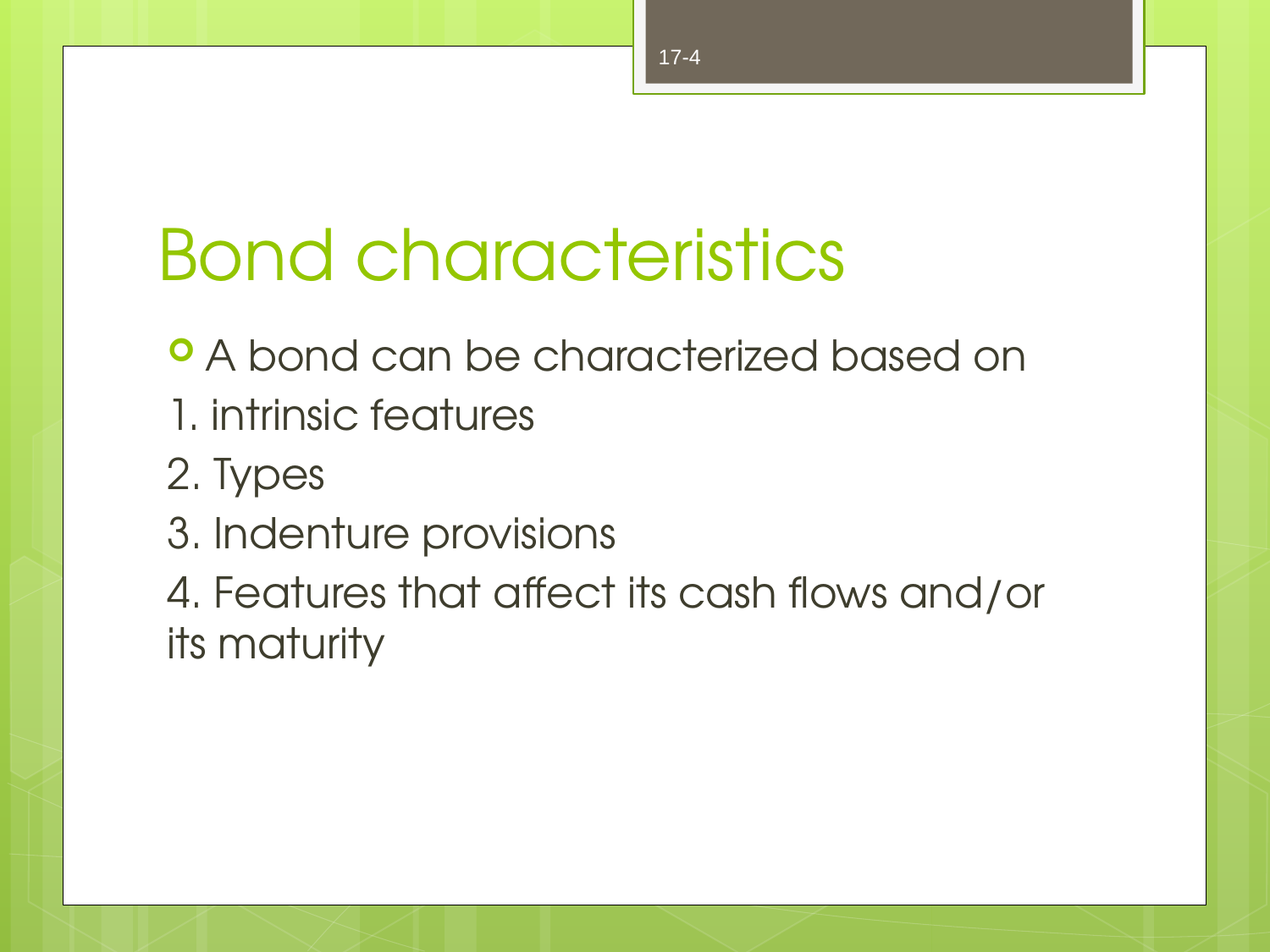

17-4
# Bond characteristics
A bond can be characterized based on
1. intrinsic features
2. Types
3. Indenture provisions
4. Features that affect its cash flows and/or its maturity